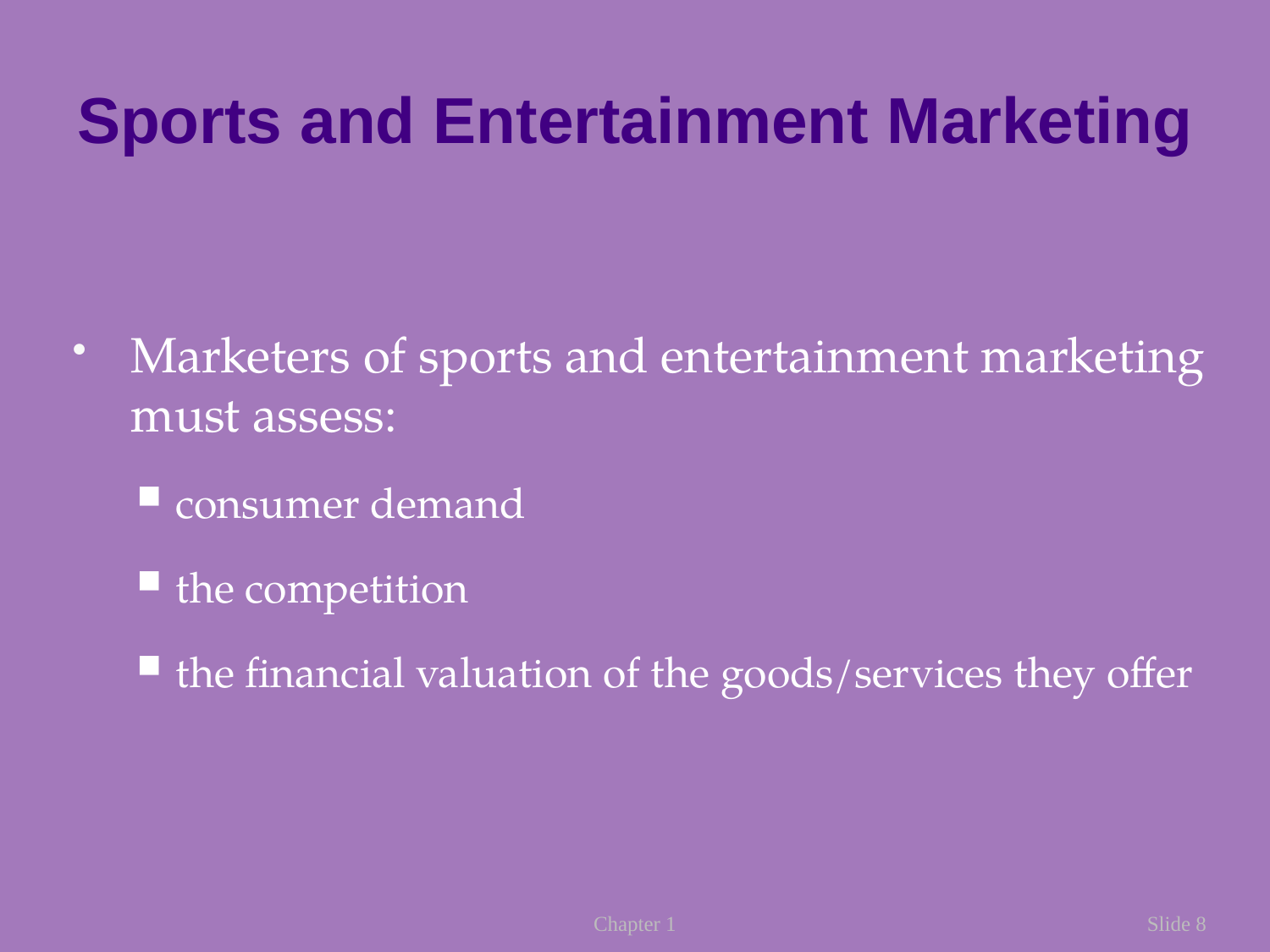

# Sports and Entertainment Marketing
Marketers of sports and entertainment marketing must assess:
consumer demand
the competition
the financial valuation of the goods/services they offer
Chapter 1
Slide 8